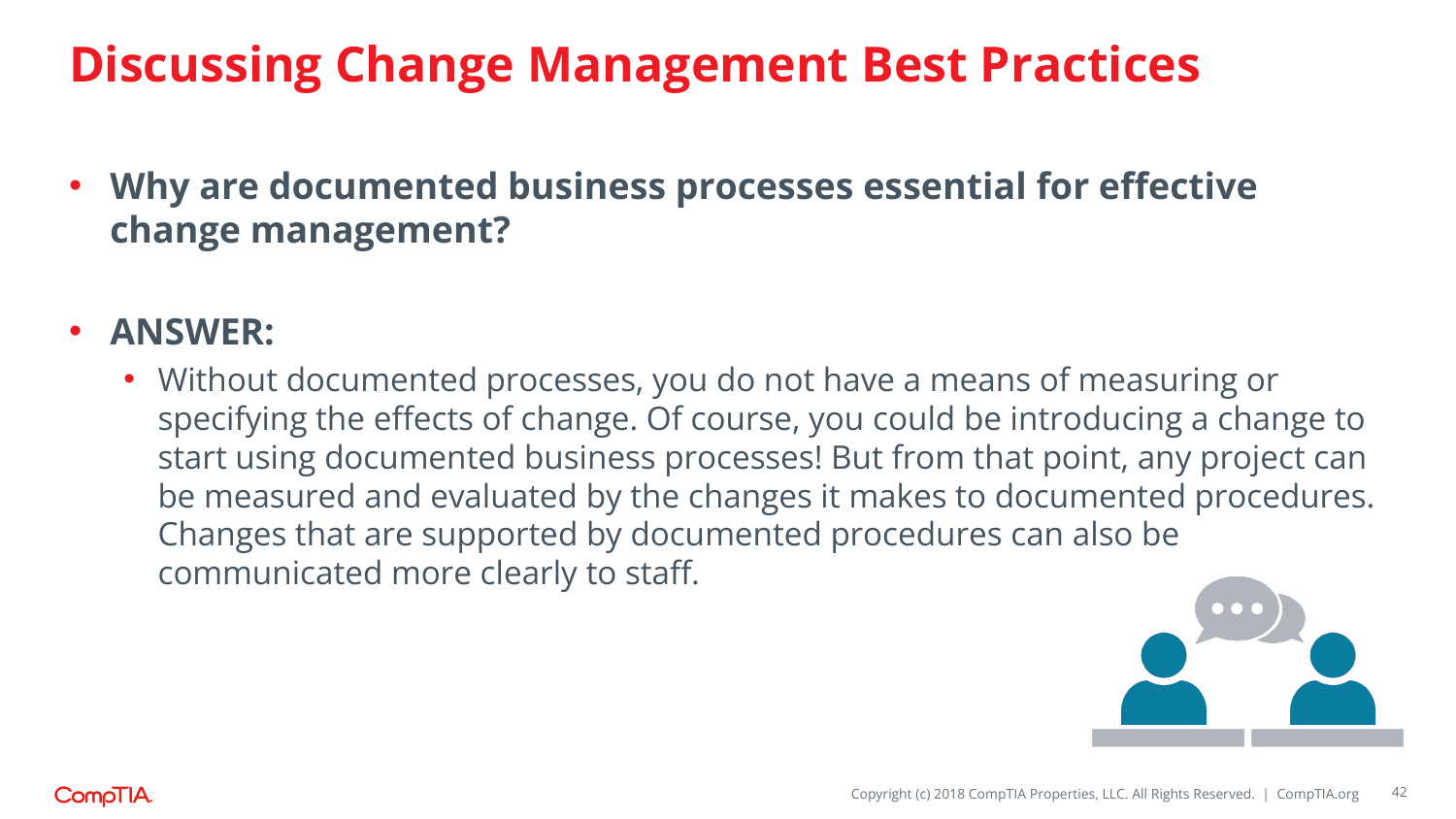

# Discussing Change Management Best Practices
Why are documented business processes essential for effective change management?

ANSWER:
Without documented processes, you do not have a means of measuring or specifying the effects of change. Of course, you could be introducing a change to start using documented business processes! But from that point, any project can be measured and evaluated by the changes it makes to documented procedures. Changes that are supported by documented procedures can also be communicated more clearly to staff.

42